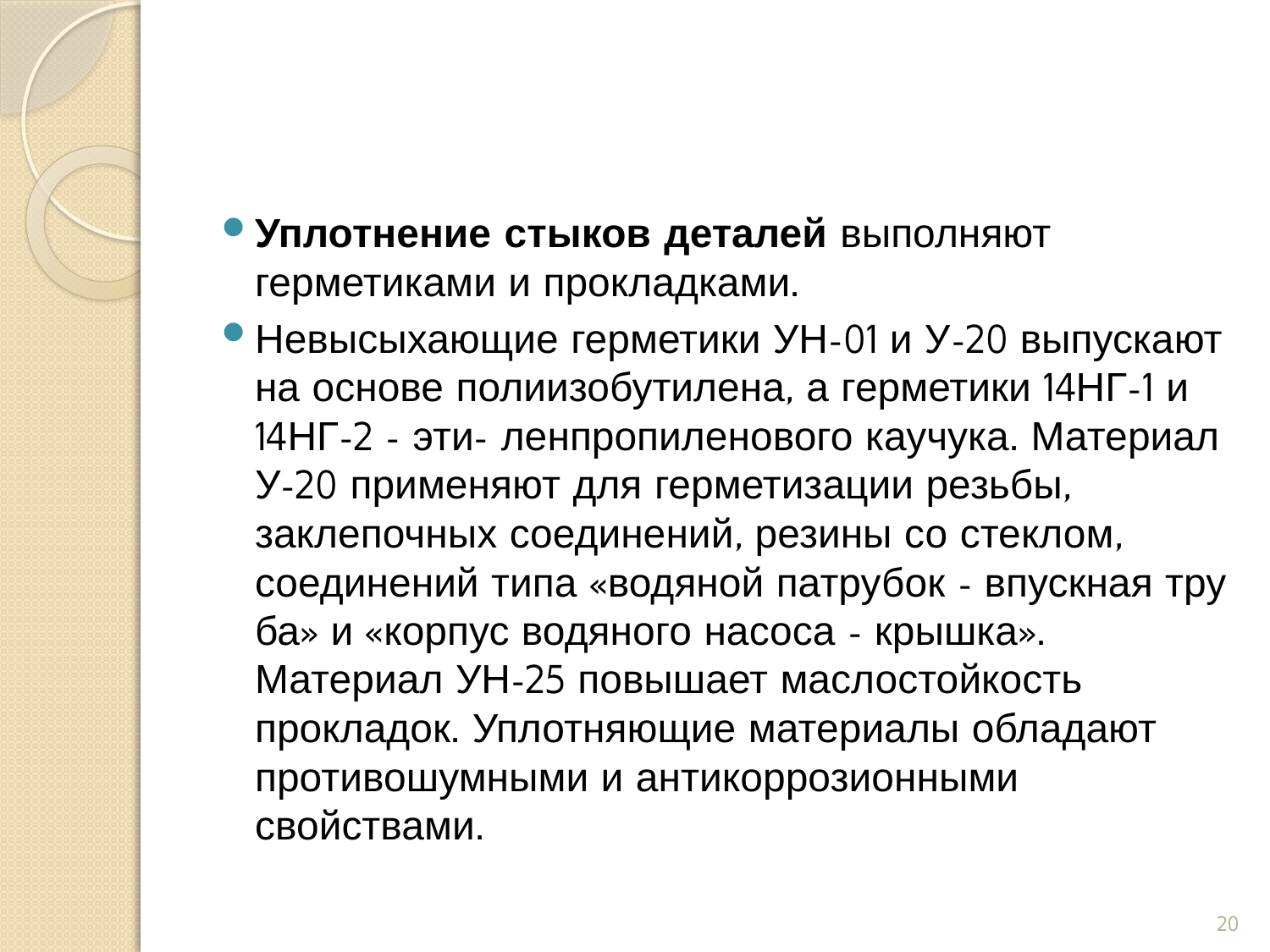

Уплотнение стыков деталей выполняют герметиками и прокладками.
Невысыхающие герметики УН-01 и У-20 выпускают на ос­нове полиизобутилена, а герметики 14НГ-1 и 14НГ-2 - эти- ленпропиленового каучука. Материал У-20 применяют для герметизации резьбы, заклепочных соединений, резины со стеклом, соединений типа «водяной патрубок - впускная тру­ба» и «корпус водяного насоса - крышка». Материал УН-25 повышает маслостойкость прокладок. Уплотняющие материалы обладают противошумными и антикоррозионными свойствами.

20